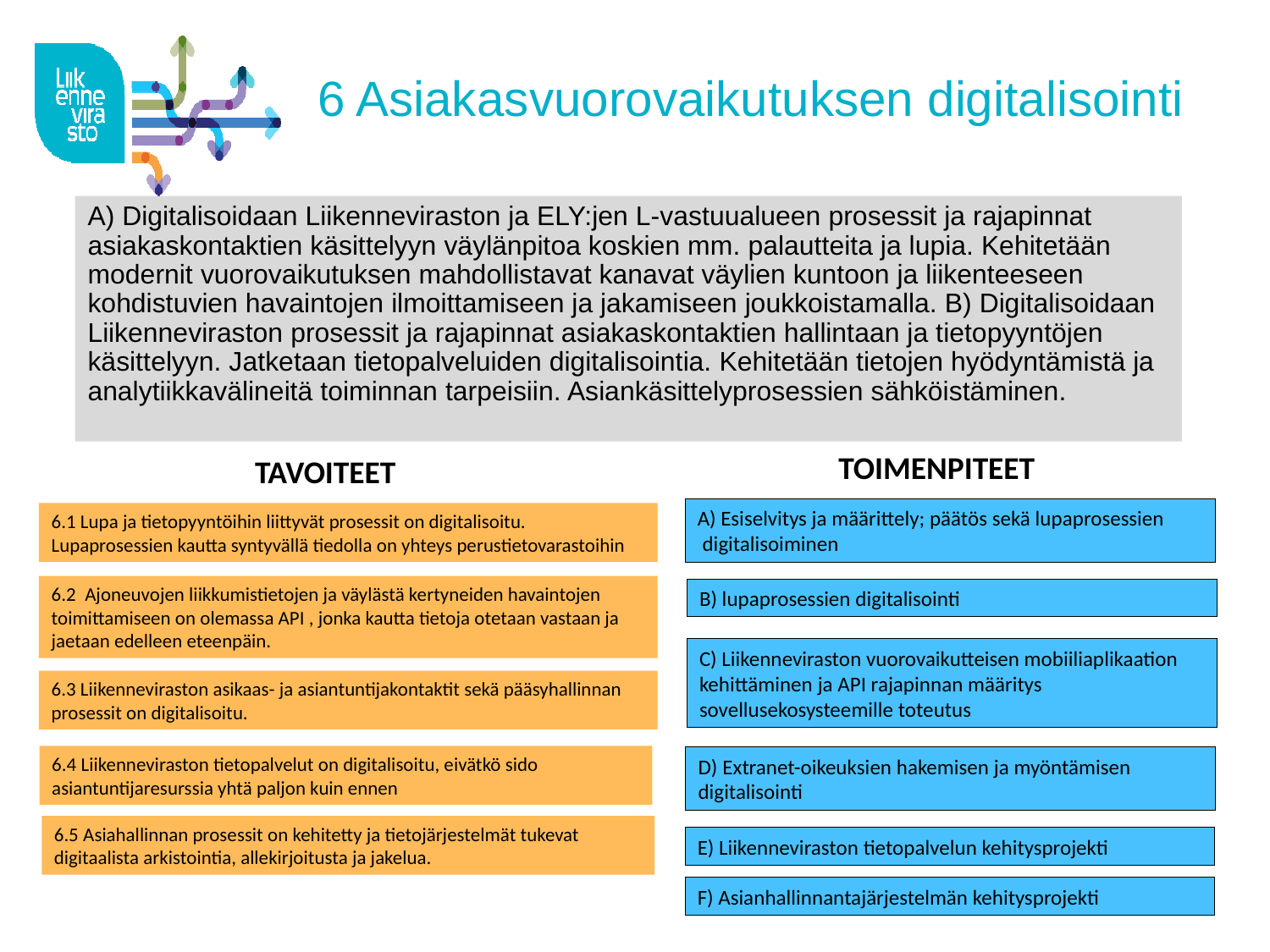

# 6 Asiakasvuorovaikutuksen digitalisointi
A) Digitalisoidaan Liikenneviraston ja ELY:jen L-vastuualueen prosessit ja rajapinnat asiakaskontaktien käsittelyyn väylänpitoa koskien mm. palautteita ja lupia. Kehitetään modernit vuorovaikutuksen mahdollistavat kanavat väylien kuntoon ja liikenteeseen kohdistuvien havaintojen ilmoittamiseen ja jakamiseen joukkoistamalla. B) Digitalisoidaan Liikenneviraston prosessit ja rajapinnat asiakaskontaktien hallintaan ja tietopyyntöjen käsittelyyn. Jatketaan tietopalveluiden digitalisointia. Kehitetään tietojen hyödyntämistä ja analytiikkavälineitä toiminnan tarpeisiin. Asiankäsittelyprosessien sähköistäminen.
TOIMENPITEET
TAVOITEET
A) Esiselvitys ja määrittely; päätös sekä lupaprosessien
 digitalisoiminen
6.1 Lupa ja tietopyyntöihin liittyvät prosessit on digitalisoitu. Lupaprosessien kautta syntyvällä tiedolla on yhteys perustietovarastoihin
6.2  Ajoneuvojen liikkumistietojen ja väylästä kertyneiden havaintojen toimittamiseen on olemassa API , jonka kautta tietoja otetaan vastaan ja jaetaan edelleen eteenpäin.
B) lupaprosessien digitalisointi
C) Liikenneviraston vuorovaikutteisen mobiiliaplikaation kehittäminen ja API rajapinnan määritys sovellusekosysteemille toteutus
6.3 Liikenneviraston asikaas- ja asiantuntijakontaktit sekä pääsyhallinnan prosessit on digitalisoitu.
6.4 Liikenneviraston tietopalvelut on digitalisoitu, eivätkö sido asiantuntijaresurssia yhtä paljon kuin ennen
D) Extranet-oikeuksien hakemisen ja myöntämisen digitalisointi
6.5 Asiahallinnan prosessit on kehitetty ja tietojärjestelmät tukevat digitaalista arkistointia, allekirjoitusta ja jakelua.
E) Liikenneviraston tietopalvelun kehitysprojekti
F) Asianhallinnantajärjestelmän kehitysprojekti
8.10.2015
Markus Melander